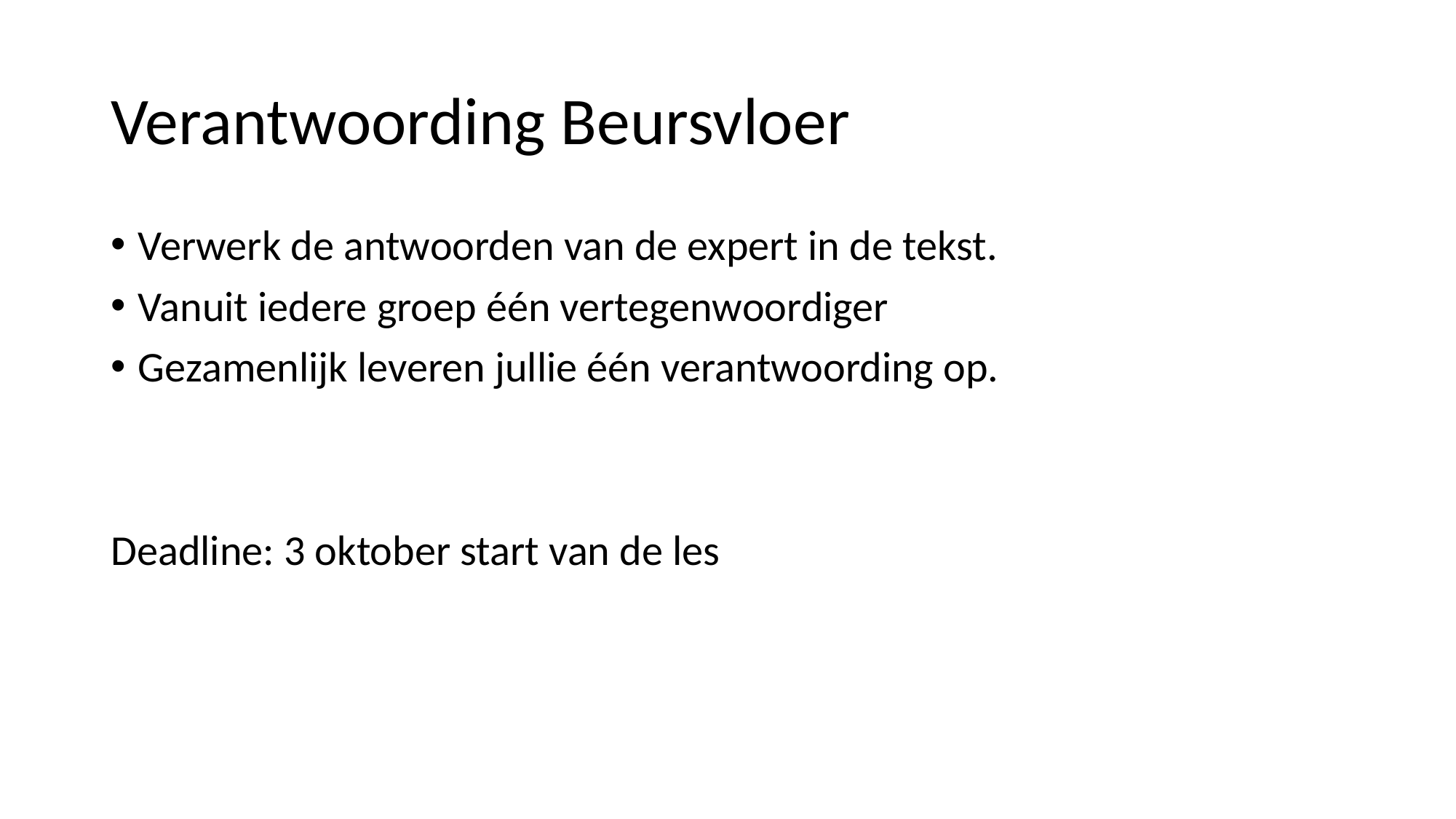

# Verantwoording Beursvloer
Verwerk de antwoorden van de expert in de tekst.
Vanuit iedere groep één vertegenwoordiger
Gezamenlijk leveren jullie één verantwoording op.

Deadline: 3 oktober start van de les